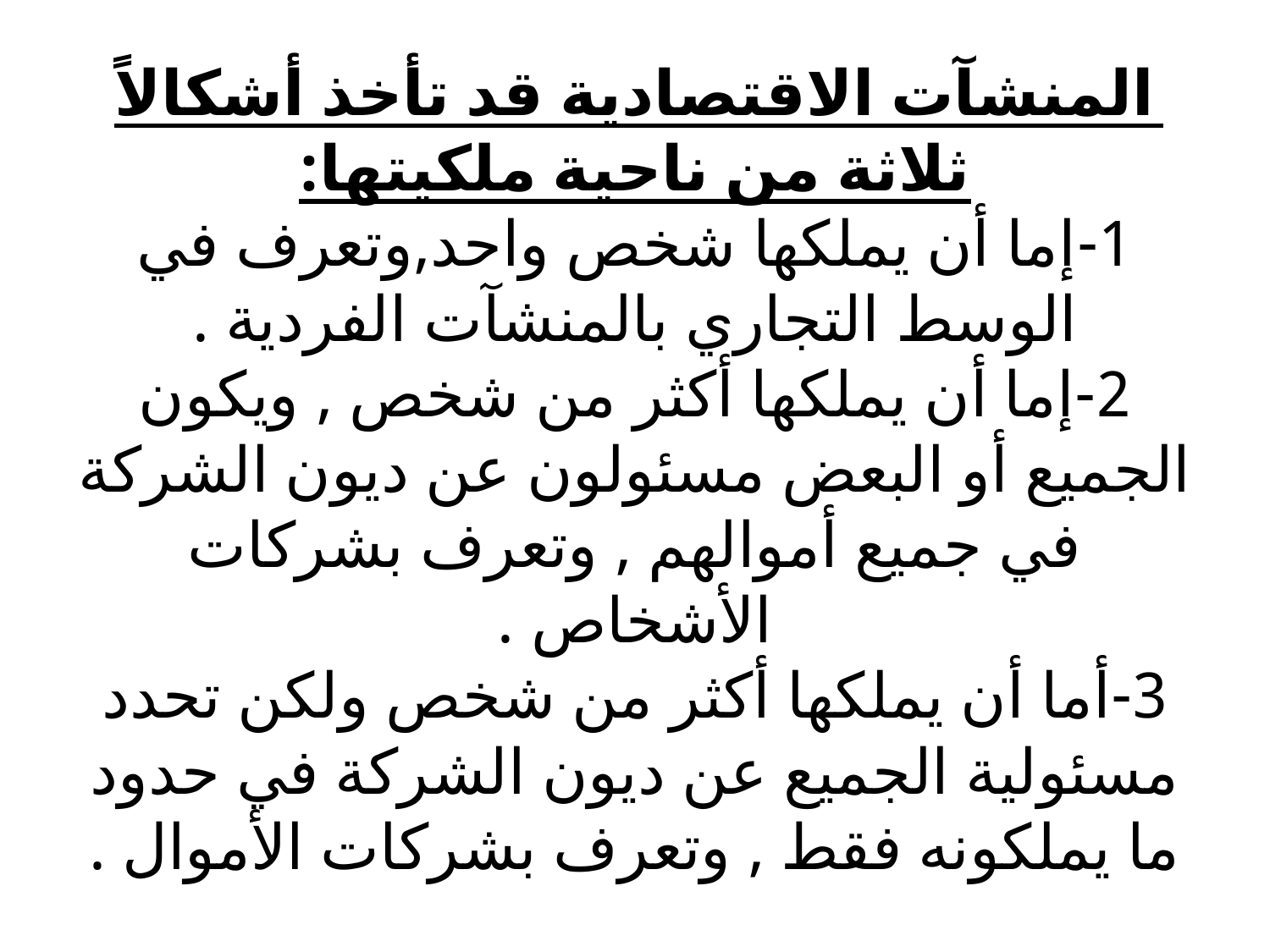

# المنشآت الاقتصادية قد تأخذ أشكالاً ثلاثة من ناحية ملكيتها: 1-إما أن يملكها شخص واحد,وتعرف في الوسط التجاري بالمنشآت الفردية . 2-إما أن يملكها أكثر من شخص , ويكون الجميع أو البعض مسئولون عن ديون الشركة في جميع أموالهم , وتعرف بشركات الأشخاص . 3-أما أن يملكها أكثر من شخص ولكن تحدد مسئولية الجميع عن ديون الشركة في حدود ما يملكونه فقط , وتعرف بشركات الأموال .